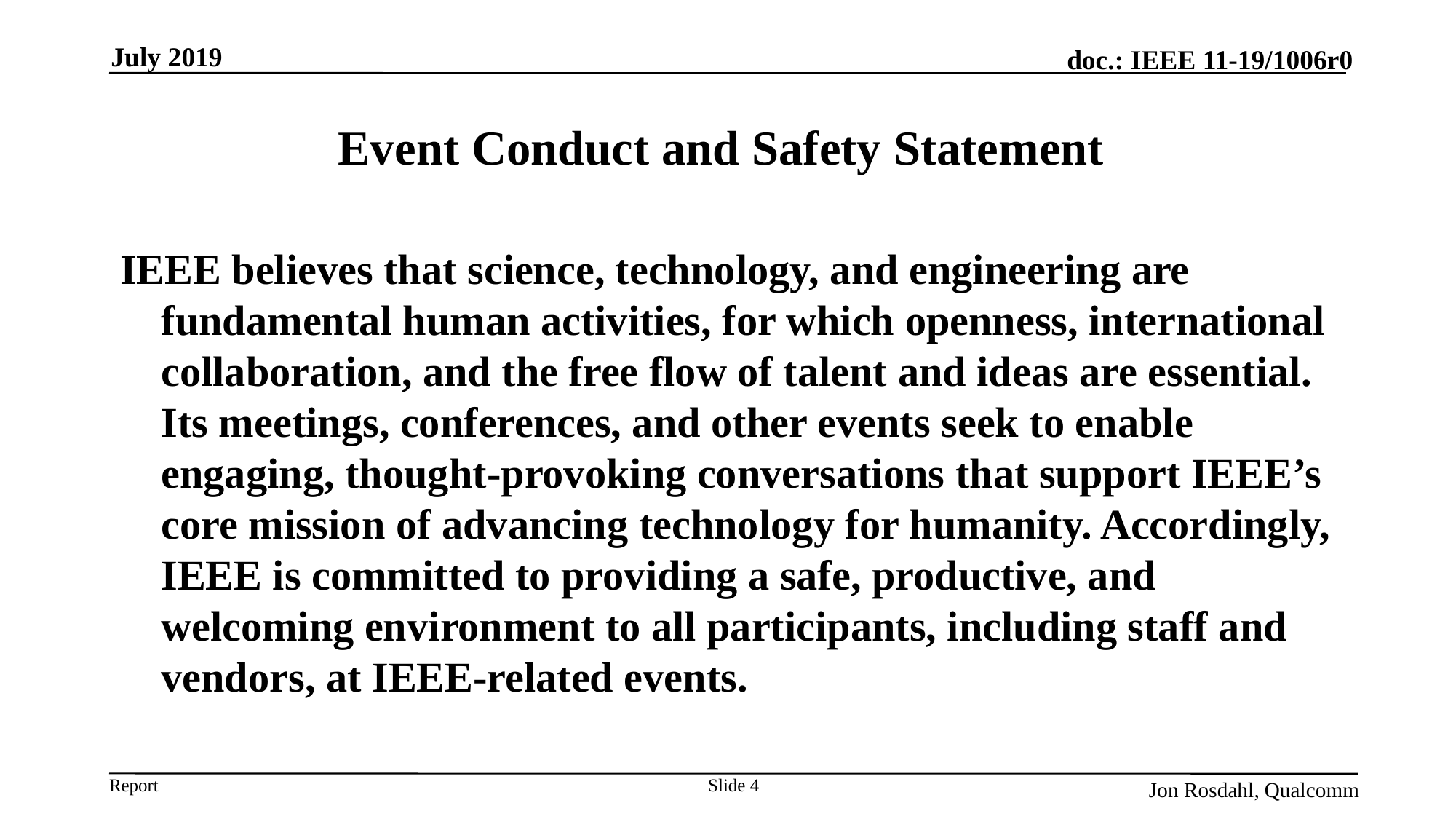

July 2019
# Event Conduct and Safety Statement
IEEE believes that science, technology, and engineering are fundamental human activities, for which openness, international collaboration, and the free flow of talent and ideas are essential. Its meetings, conferences, and other events seek to enable engaging, thought-provoking conversations that support IEEE’s core mission of advancing technology for humanity. Accordingly, IEEE is committed to providing a safe, productive, and welcoming environment to all participants, including staff and vendors, at IEEE-related events.
Slide 4
Jon Rosdahl, Qualcomm